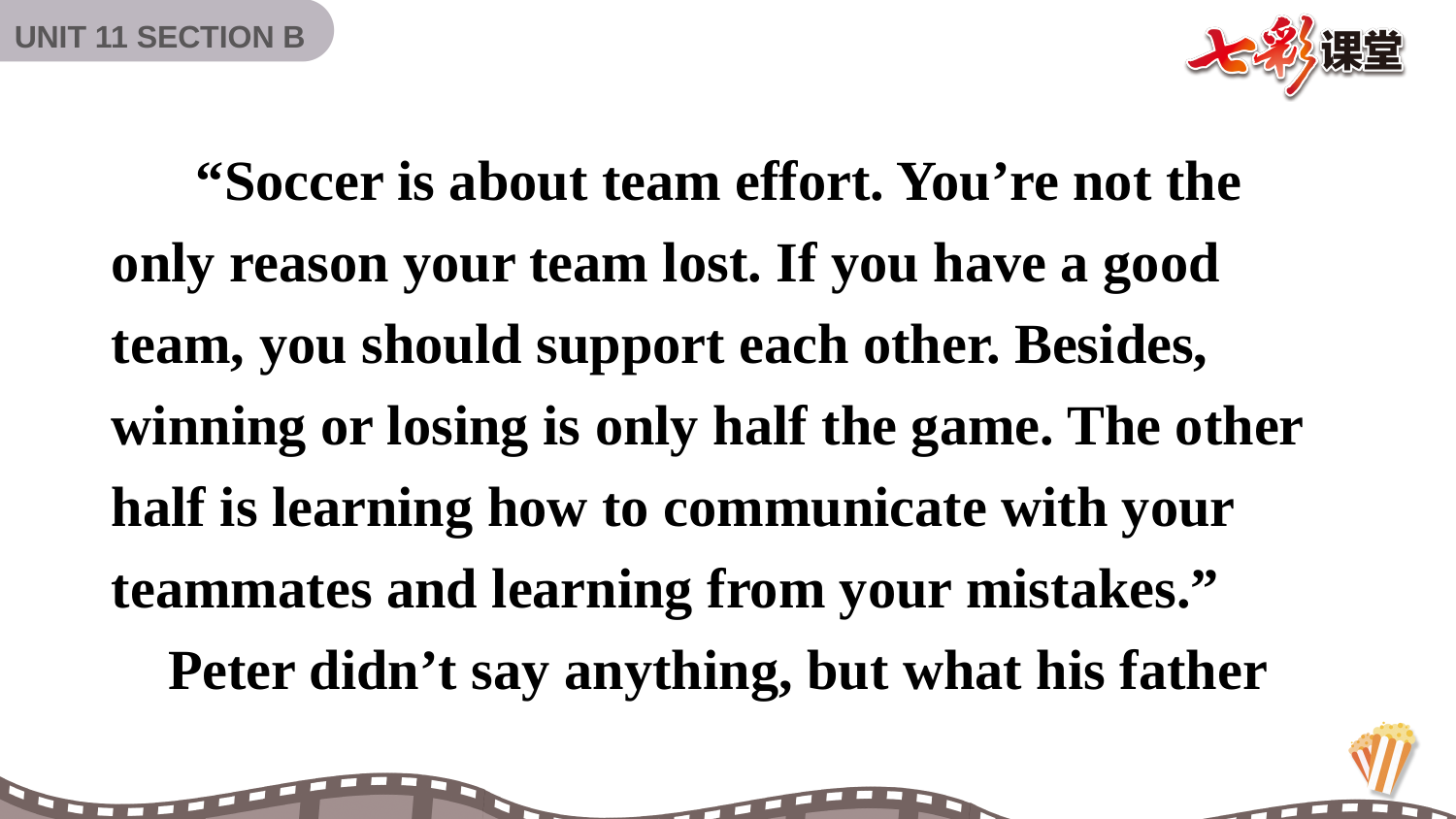

“Soccer is about team effort. You’re not the only reason your team lost. If you have a good team, you should support each other. Besides, winning or losing is only half the game. The other half is learning how to communicate with your teammates and learning from your mistakes.”
    Peter didn’t say anything, but what his father